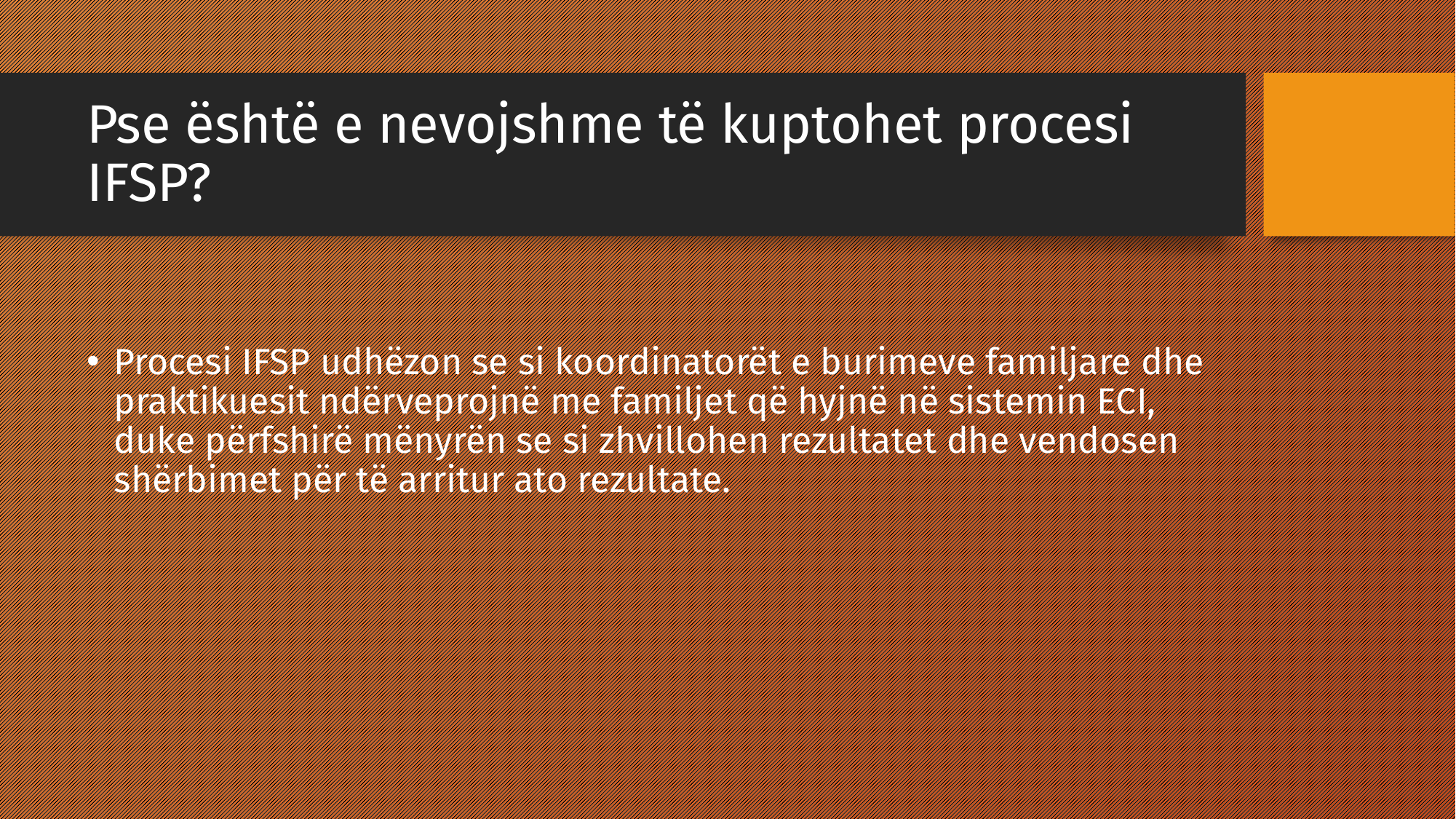

# Pse është e nevojshme të kuptohet procesi IFSP?

Procesi IFSP udhëzon se si koordinatorët e burimeve familjare dhe praktikuesit ndërveprojnë me familjet që hyjnë në sistemin ECI, duke përfshirë mënyrën se si zhvillohen rezultatet dhe vendosen shërbimet për të arritur ato rezultate.